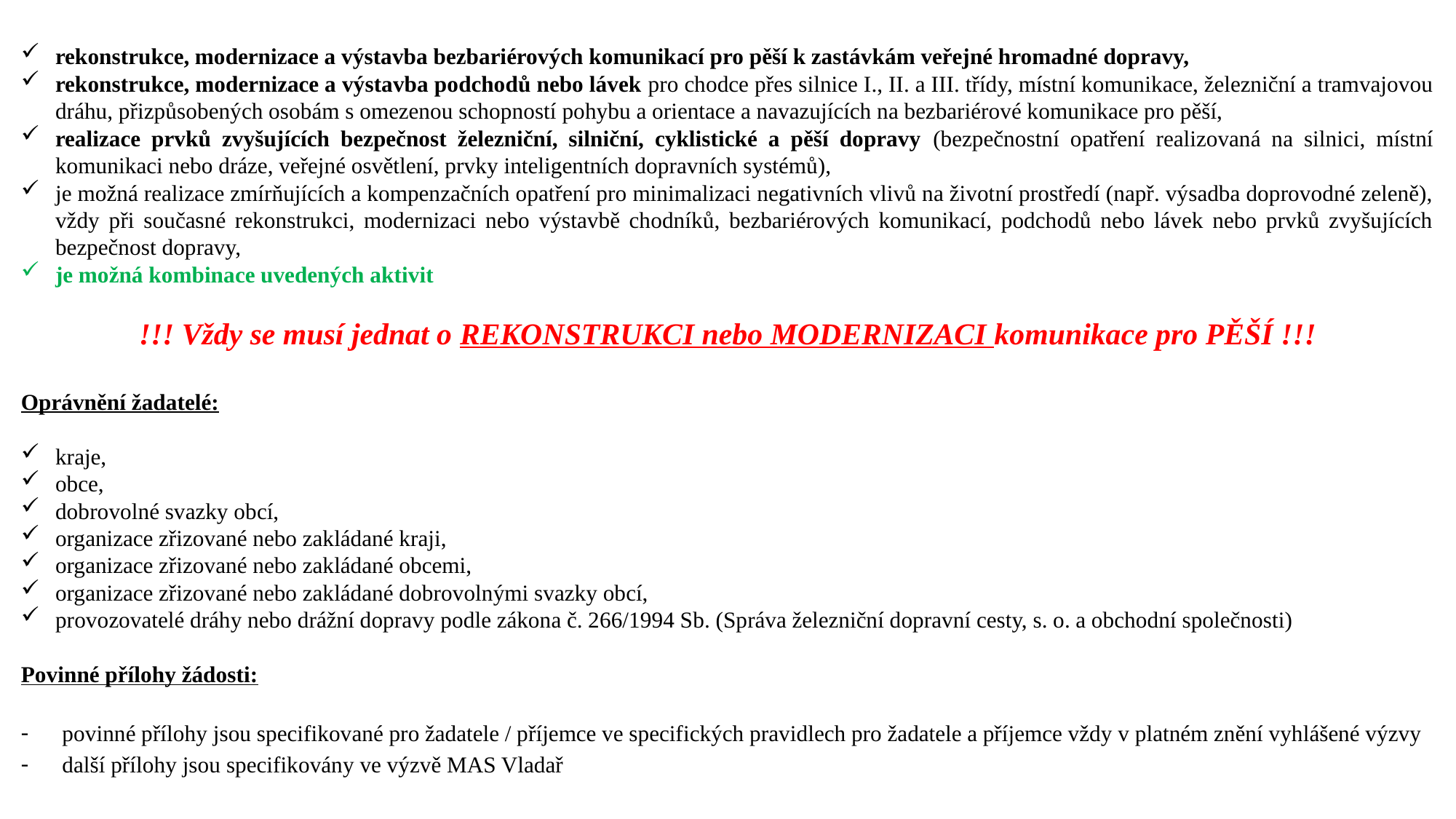

rekonstrukce, modernizace a výstavba bezbariérových komunikací pro pěší k zastávkám veřejné hromadné dopravy,
rekonstrukce, modernizace a výstavba podchodů nebo lávek pro chodce přes silnice I., II. a III. třídy, místní komunikace, železniční a tramvajovou dráhu, přizpůsobených osobám s omezenou schopností pohybu a orientace a navazujících na bezbariérové komunikace pro pěší,
realizace prvků zvyšujících bezpečnost železniční, silniční, cyklistické a pěší dopravy (bezpečnostní opatření realizovaná na silnici, místní komunikaci nebo dráze, veřejné osvětlení, prvky inteligentních dopravních systémů),
je možná realizace zmírňujících a kompenzačních opatření pro minimalizaci negativních vlivů na životní prostředí (např. výsadba doprovodné zeleně), vždy při současné rekonstrukci, modernizaci nebo výstavbě chodníků, bezbariérových komunikací, podchodů nebo lávek nebo prvků zvyšujících bezpečnost dopravy,
je možná kombinace uvedených aktivit

!!! Vždy se musí jednat o REKONSTRUKCI nebo MODERNIZACI komunikace pro PĚŠÍ !!!

Oprávnění žadatelé:

kraje,
obce,
dobrovolné svazky obcí,
organizace zřizované nebo zakládané kraji,
organizace zřizované nebo zakládané obcemi,
organizace zřizované nebo zakládané dobrovolnými svazky obcí,
provozovatelé dráhy nebo drážní dopravy podle zákona č. 266/1994 Sb. (Správa železniční dopravní cesty, s. o. a obchodní společnosti)

Povinné přílohy žádosti:

povinné přílohy jsou specifikované pro žadatele / příjemce ve specifických pravidlech pro žadatele a příjemce vždy v platném znění vyhlášené výzvy
další přílohy jsou specifikovány ve výzvě MAS Vladař